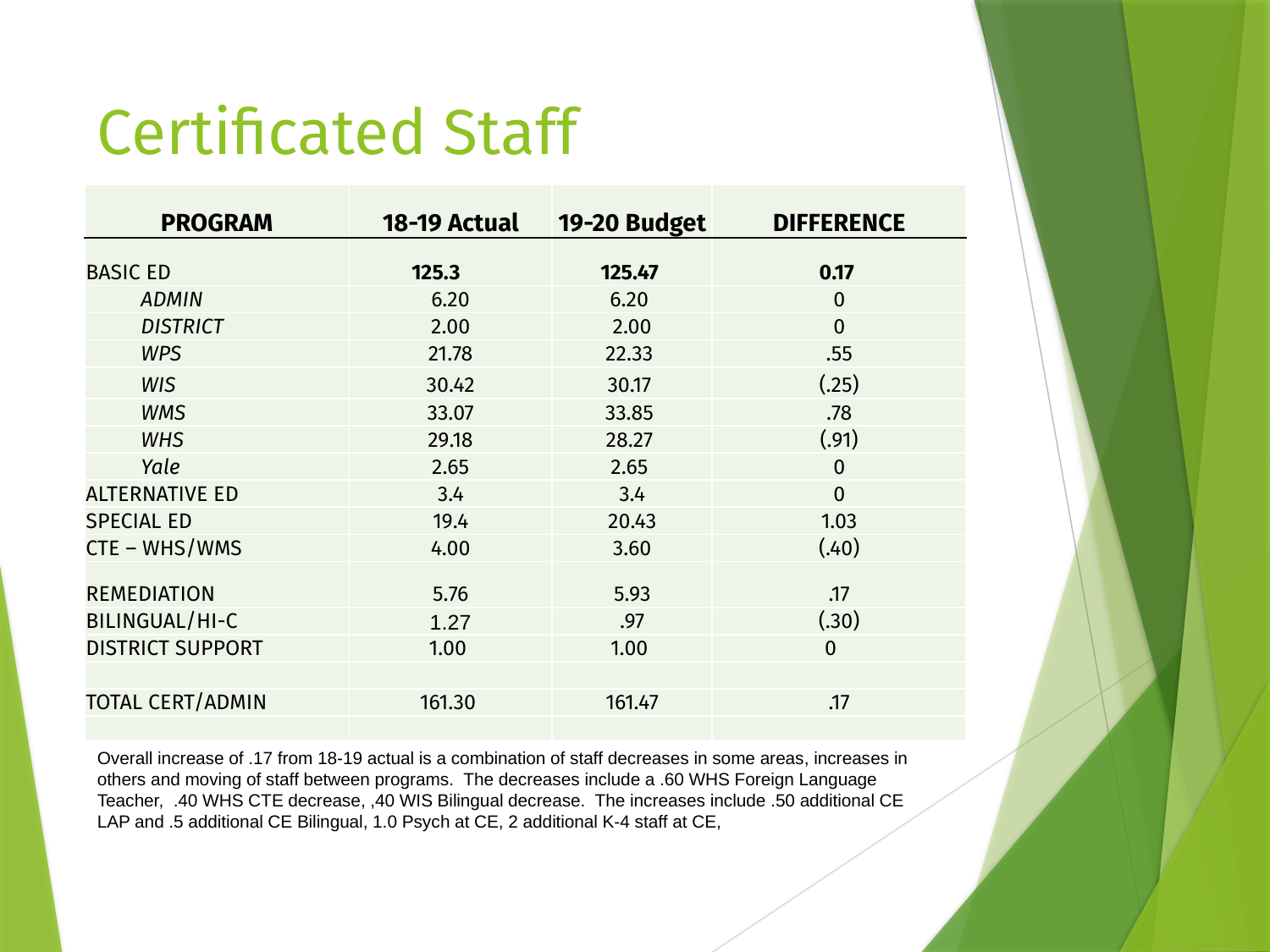

# Certificated Staff
| PROGRAM | 18-19 Actual | 19-20 Budget | DIFFERENCE |
| --- | --- | --- | --- |
| BASIC ED | 125.3 | 125.47 | 0.17 |
| ADMIN | 6.20 | 6.20 | 0 |
| DISTRICT | 2.00 | 2.00 | 0 |
| WPS | 21.78 | 22.33 | .55 |
| WIS | 30.42 | 30.17 | (.25) |
| WMS | 33.07 | 33.85 | .78 |
| WHS | 29.18 | 28.27 | (.91) |
| Yale | 2.65 | 2.65 | 0 |
| ALTERNATIVE ED | 3.4 | 3.4 | 0 |
| SPECIAL ED | 19.4 | 20.43 | 1.03 |
| CTE – WHS/WMS | 4.00 | 3.60 | (.40) |
| REMEDIATION | 5.76 | 5.93 | .17 |
| BILINGUAL/HI-C | 1.27 | .97 | (.30) |
| DISTRICT SUPPORT | 1.00 | 1.00 | 0 |
|  |  |  |  |
| TOTAL CERT/ADMIN | 161.30 | 161.47 | .17 |
|  |  |  |  |
Overall increase of .17 from 18-19 actual is a combination of staff decreases in some areas, increases in others and moving of staff between programs.  The decreases include a .60 WHS Foreign Language Teacher,  .40 WHS CTE decrease, ,40 WIS Bilingual decrease.  The increases include .50 additional CE LAP and .5 additional CE Bilingual, 1.0 Psych at CE, 2 additional K-4 staff at CE,